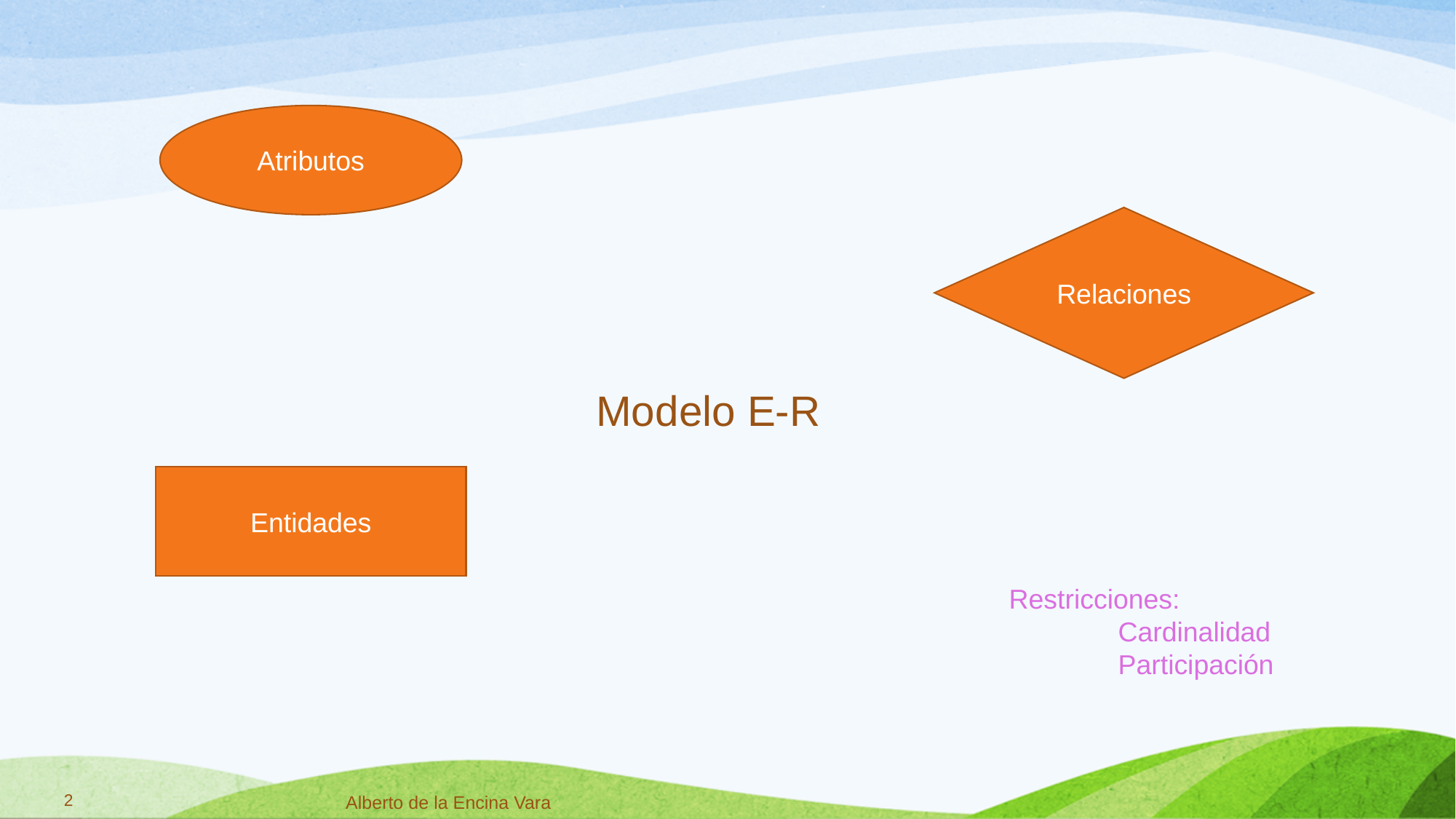

Atributos
Relaciones
Modelo E-R
Entidades
Restricciones:
	Cardinalidad
	Participación
2
Alberto de la Encina Vara